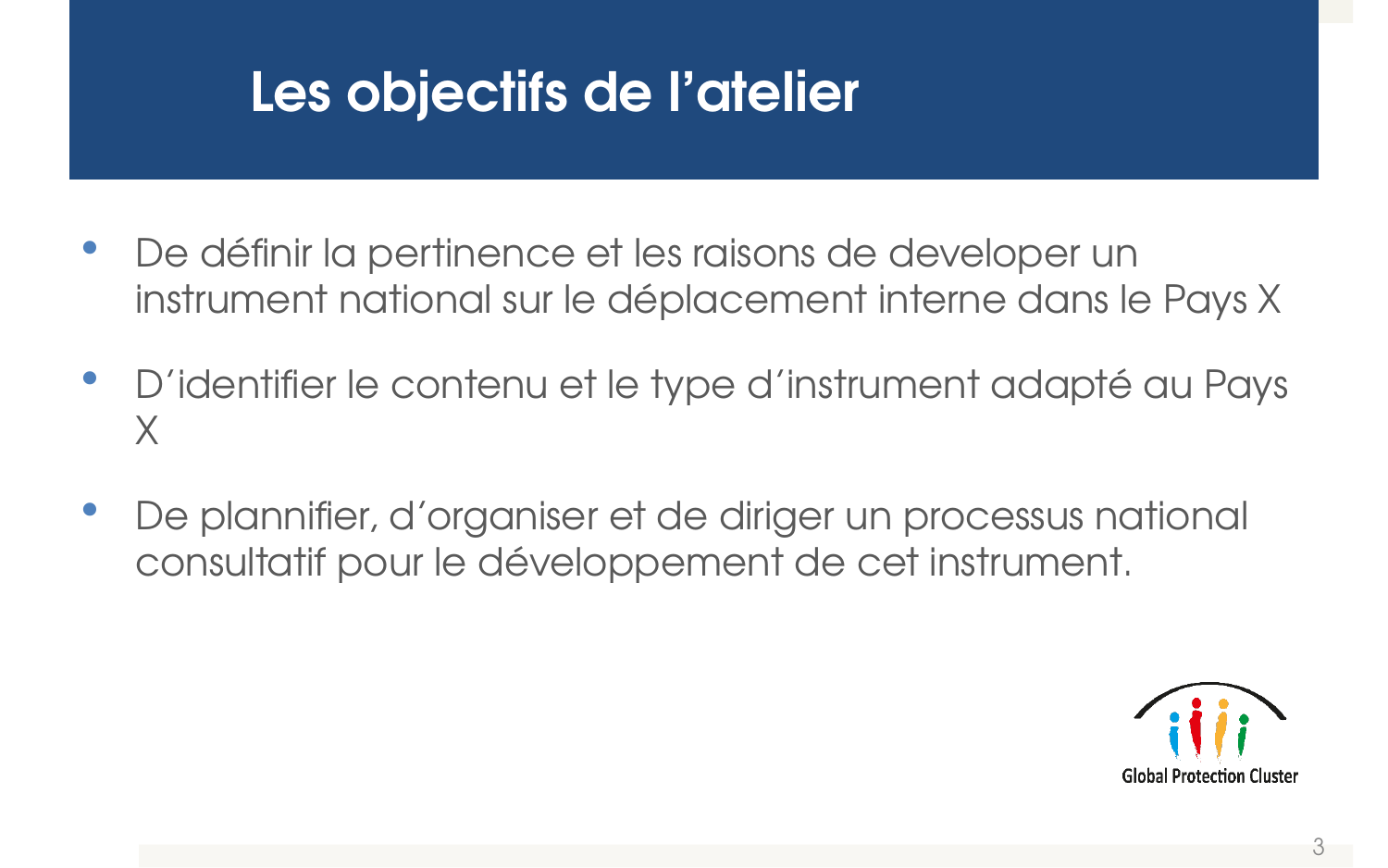

# Les objectifs de l’atelier
De définir la pertinence et les raisons de developer un instrument national sur le déplacement interne dans le Pays X
D’identifier le contenu et le type d’instrument adapté au Pays X
De plannifier, d’organiser et de diriger un processus national consultatif pour le développement de cet instrument.